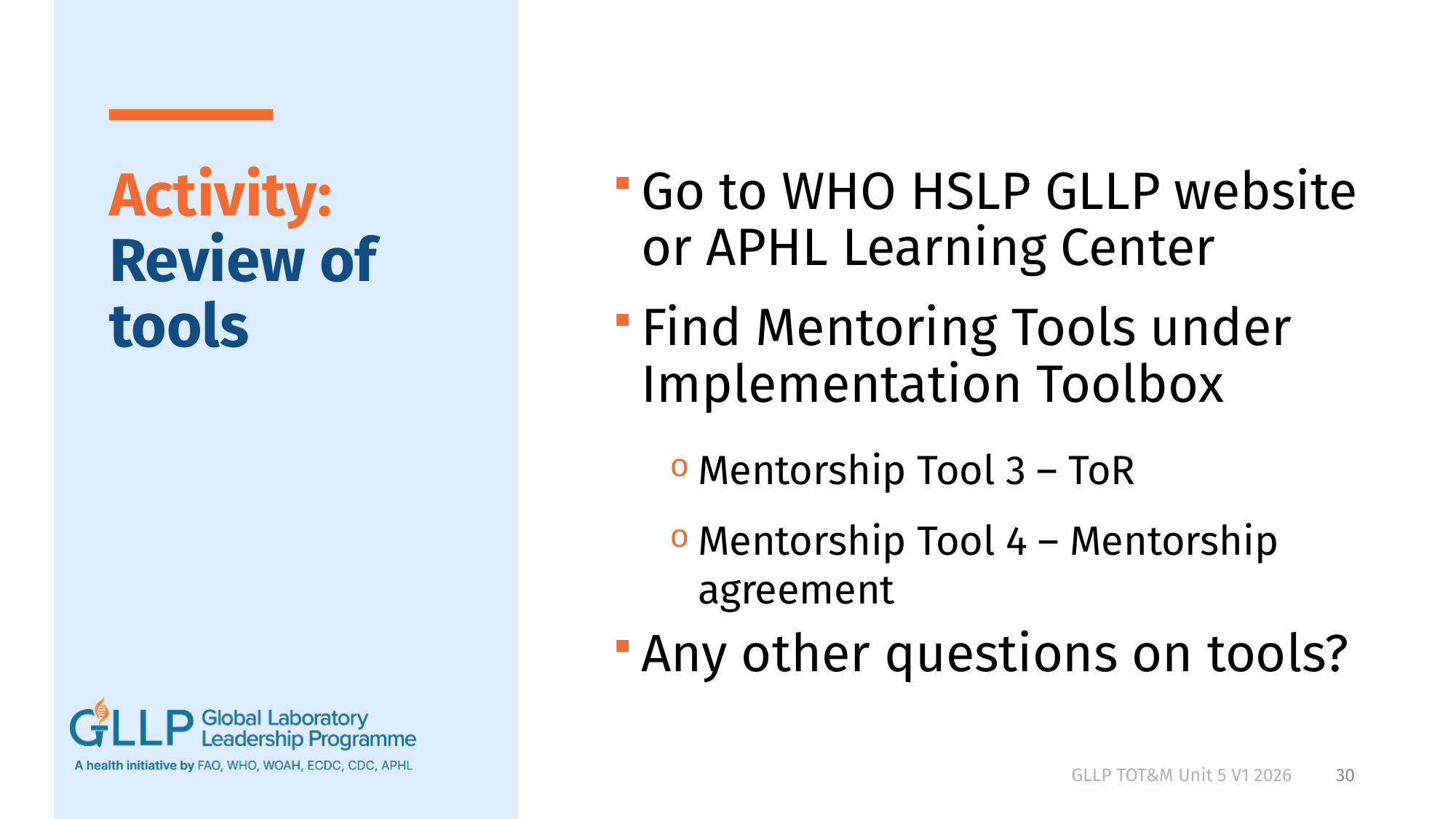

# Activity: Review of tools
Go to WHO HSLP GLLP website or APHL Learning Center
Find Mentoring Tools under Implementation Toolbox
Mentorship Tool 3 – ToR
Mentorship Tool 4 – Mentorship agreement
Any other questions on tools?

GLLP TOT&M Unit 5 V1 2026
30